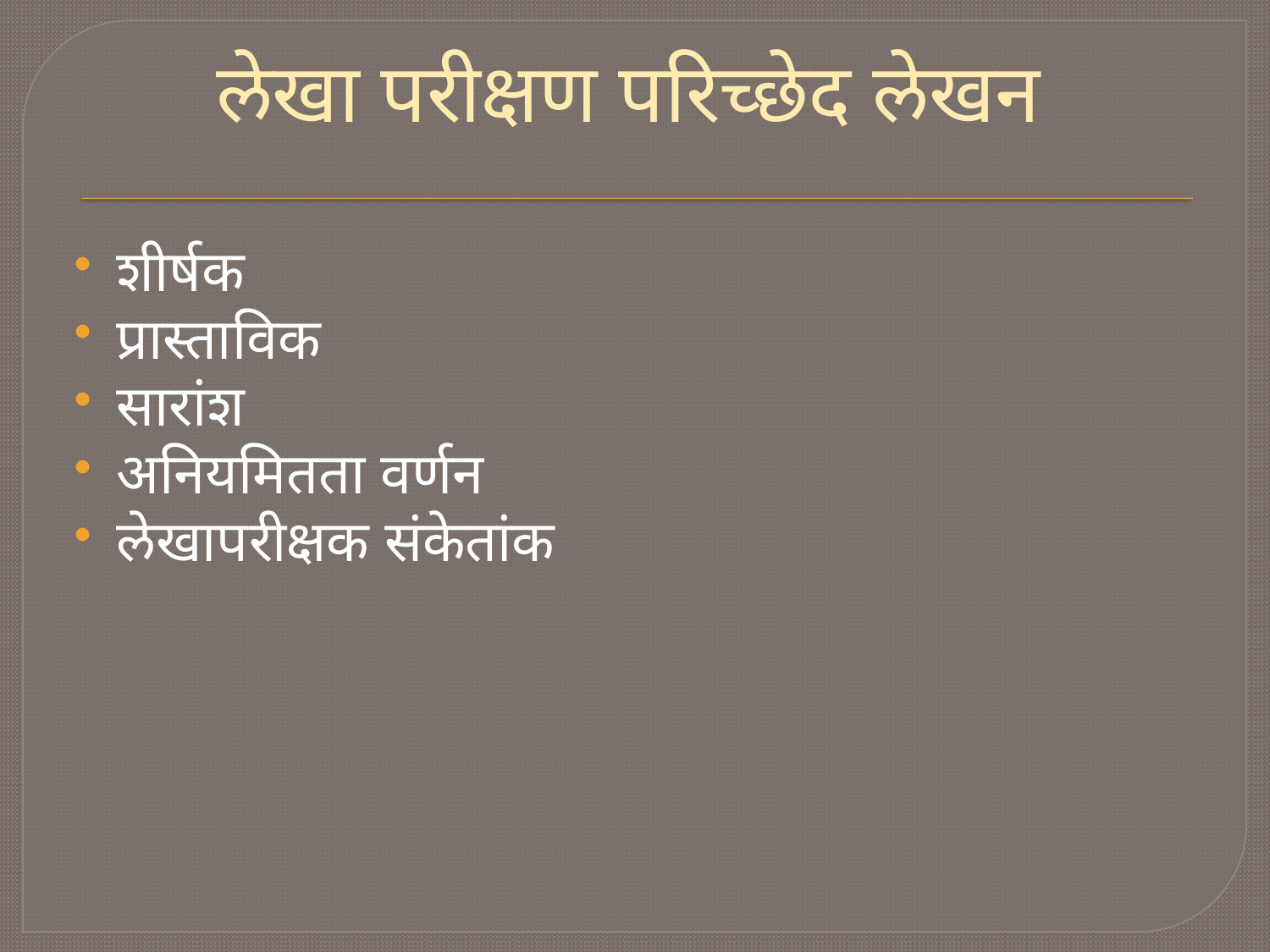

# लेखा परीक्षण परिच्छेद लेखन
शीर्षक
प्रास्ताविक
सारांश
अनियमितता वर्णन
लेखापरीक्षक संकेतांक